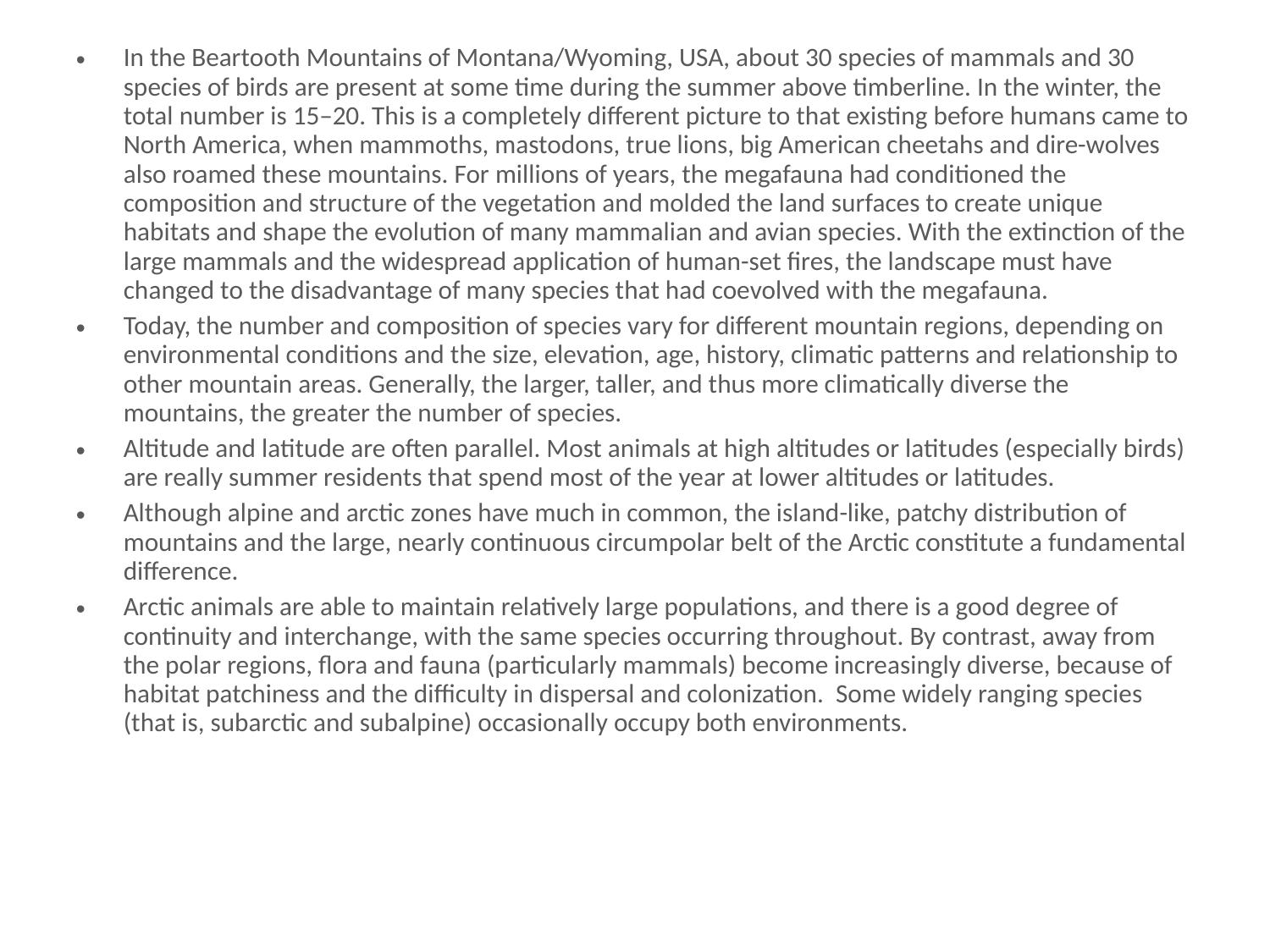

# In the Beartooth Mountains of Montana/Wyoming, USA, about 30 species of mamma...
In the Beartooth Mountains of Montana/Wyoming, USA, about 30 species of mammals and 30 species of birds are present at some time during the summer above timberline. In the winter, the total number is 15–20. This is a completely different picture to that existing before humans came to North America, when mammoths, mastodons, true lions, big American cheetahs and dire-wolves also roamed these mountains. For millions of years, the megafauna had conditioned the composition and structure of the vegetation and molded the land surfaces to create unique habitats and shape the evolution of many mammalian and avian species. With the extinction of the large mammals and the widespread application of human-set fires, the landscape must have changed to the disadvantage of many species that had coevolved with the megafauna.
Today, the number and composition of species vary for different mountain regions, depending on environmental conditions and the size, elevation, age, history, climatic patterns and relationship to other mountain areas. Generally, the larger, taller, and thus more climatically diverse the mountains, the greater the number of species.
Altitude and latitude are often parallel. Most animals at high altitudes or latitudes (especially birds) are really summer residents that spend most of the year at lower altitudes or latitudes.
Although alpine and arctic zones have much in common, the island-like, patchy distribution of mountains and the large, nearly continuous circumpolar belt of the Arctic constitute a fundamental difference.
Arctic animals are able to maintain relatively large populations, and there is a good degree of continuity and interchange, with the same species occurring throughout. By contrast, away from the polar regions, flora and fauna (particularly mammals) become increasingly diverse, because of habitat patchiness and the difficulty in dispersal and colonization.  Some widely ranging species (that is, subarctic and subalpine) occasionally occupy both environments.